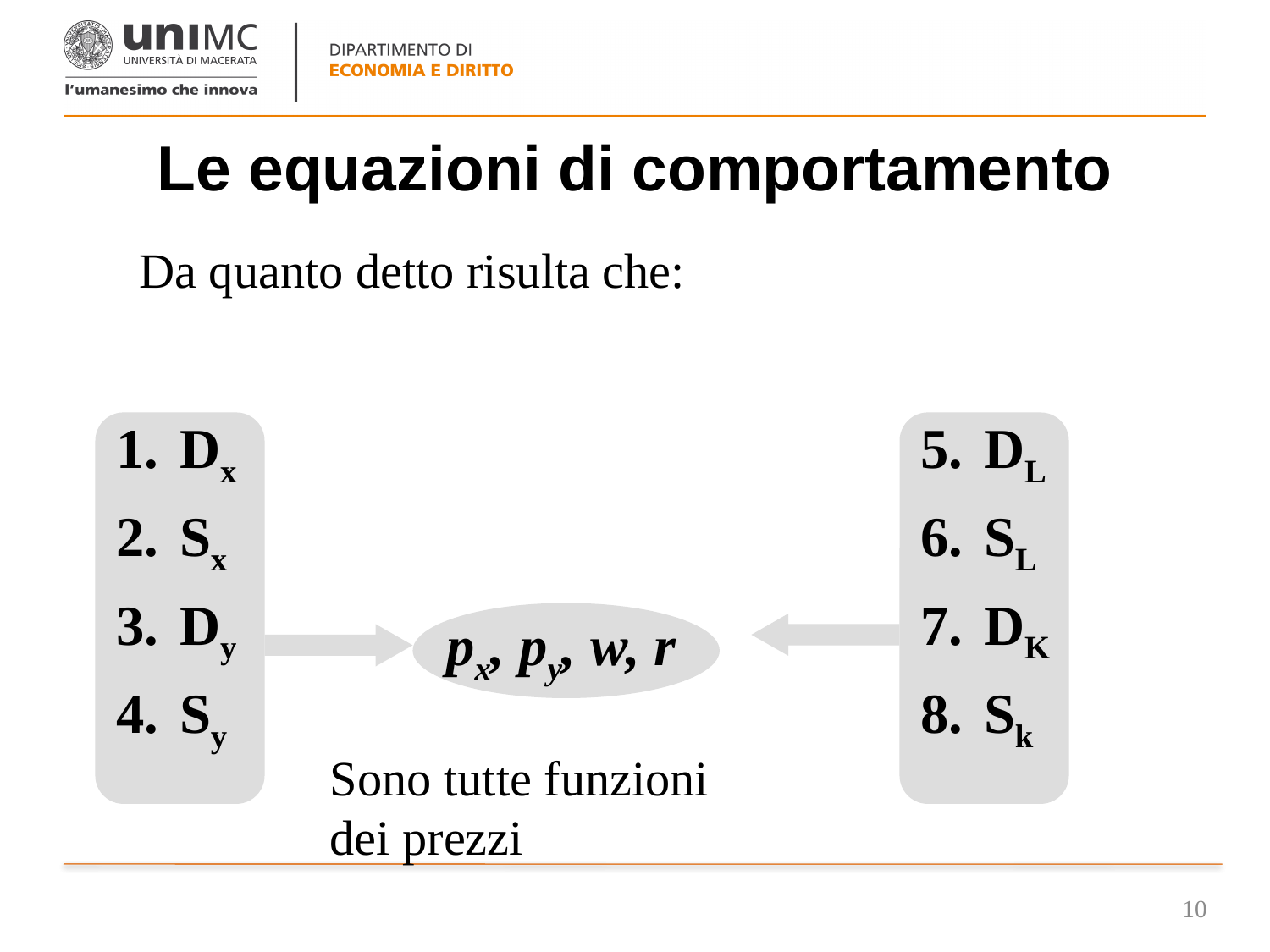

# Le equazioni di comportamento
Da quanto detto risulta che:
Dx
Sx
Dy
Sy

DL
SL
DK
Sk

px, py, w, r
Sono tutte funzioni dei prezzi
10